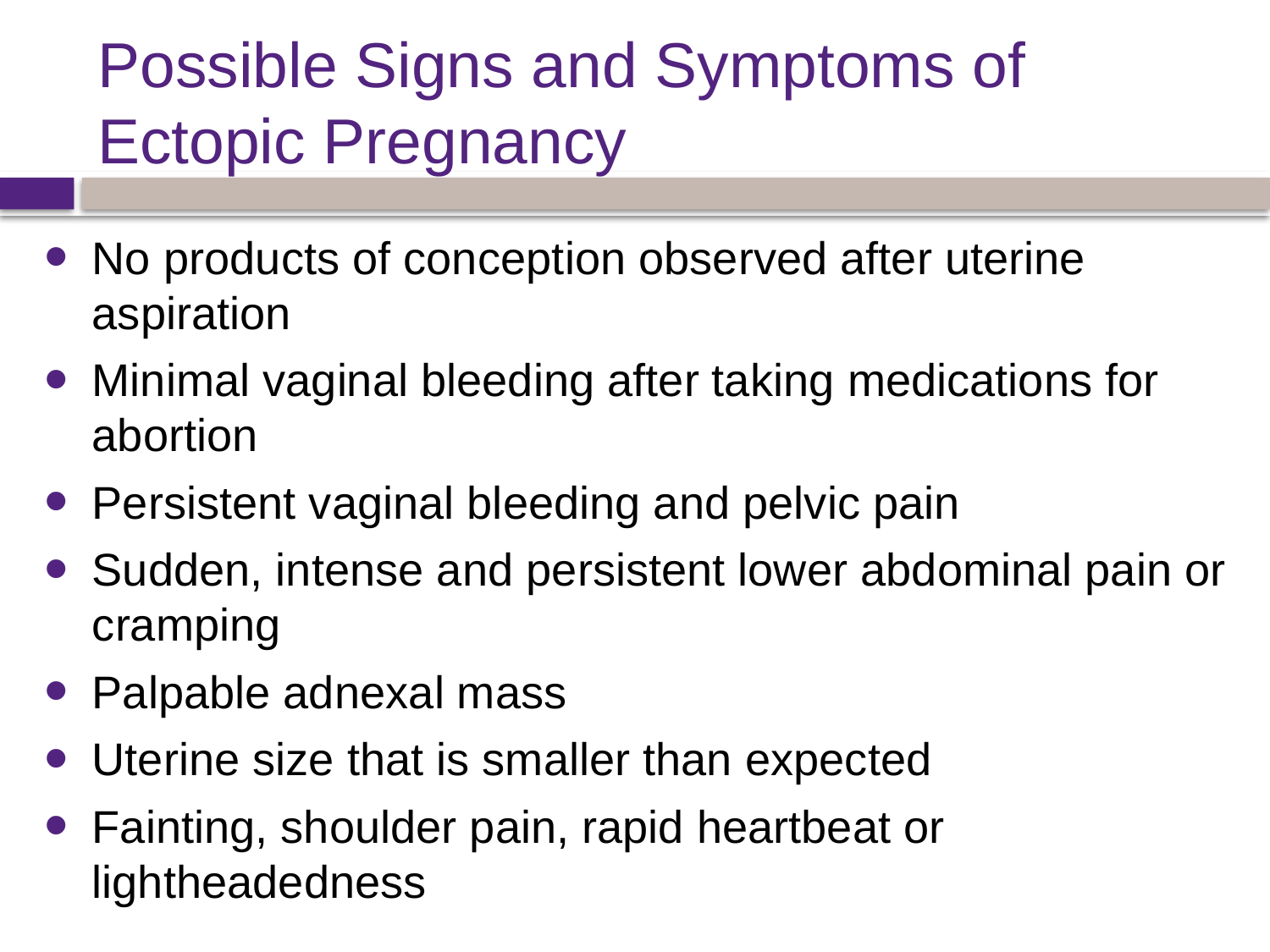

# Possible Signs and Symptoms of Ectopic Pregnancy
No products of conception observed after uterine aspiration
Minimal vaginal bleeding after taking medications for abortion
Persistent vaginal bleeding and pelvic pain
Sudden, intense and persistent lower abdominal pain or cramping
Palpable adnexal mass
Uterine size that is smaller than expected
Fainting, shoulder pain, rapid heartbeat or lightheadedness